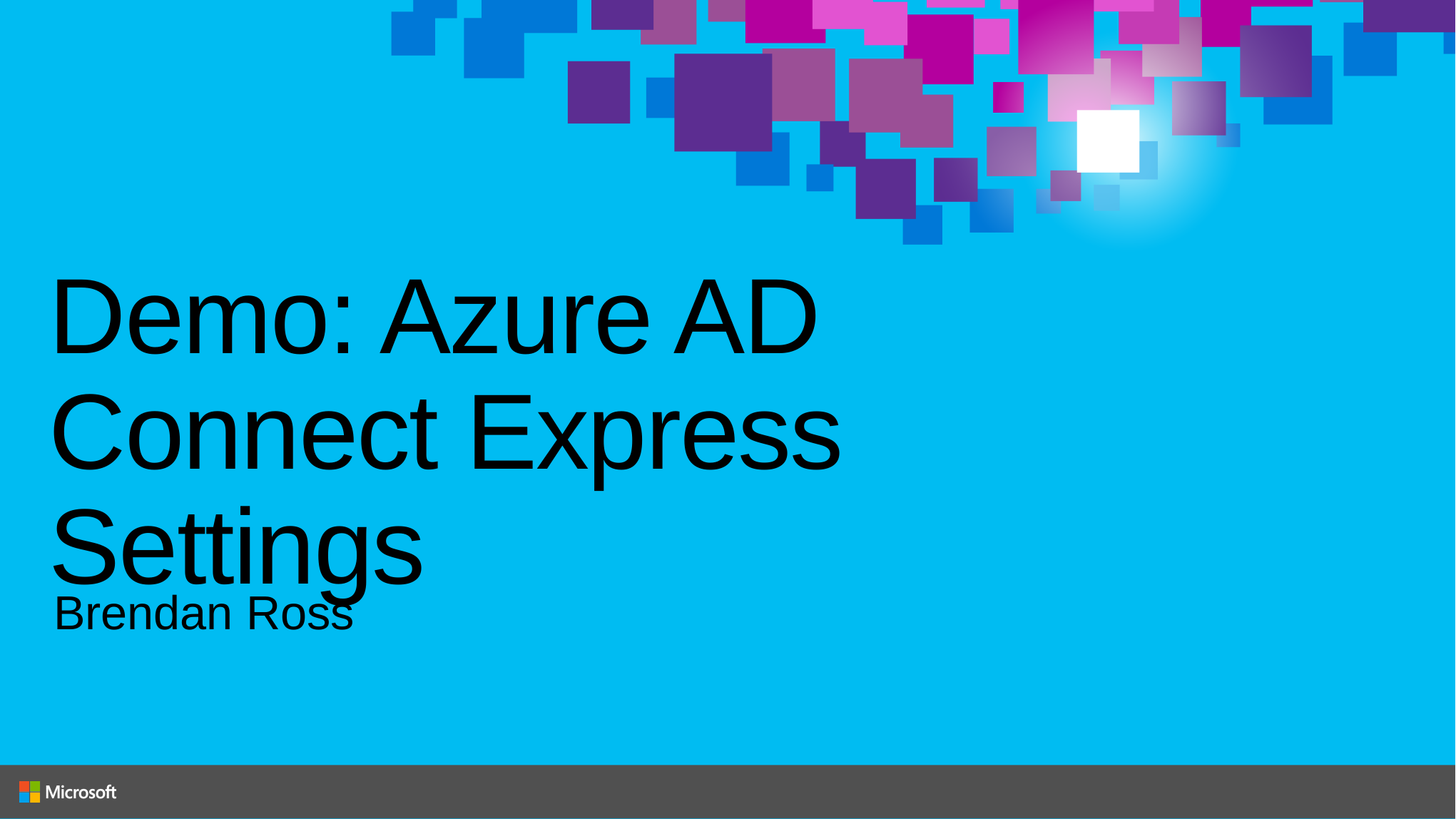

# Demo: Azure AD Connect Express Settings
Brendan Ross